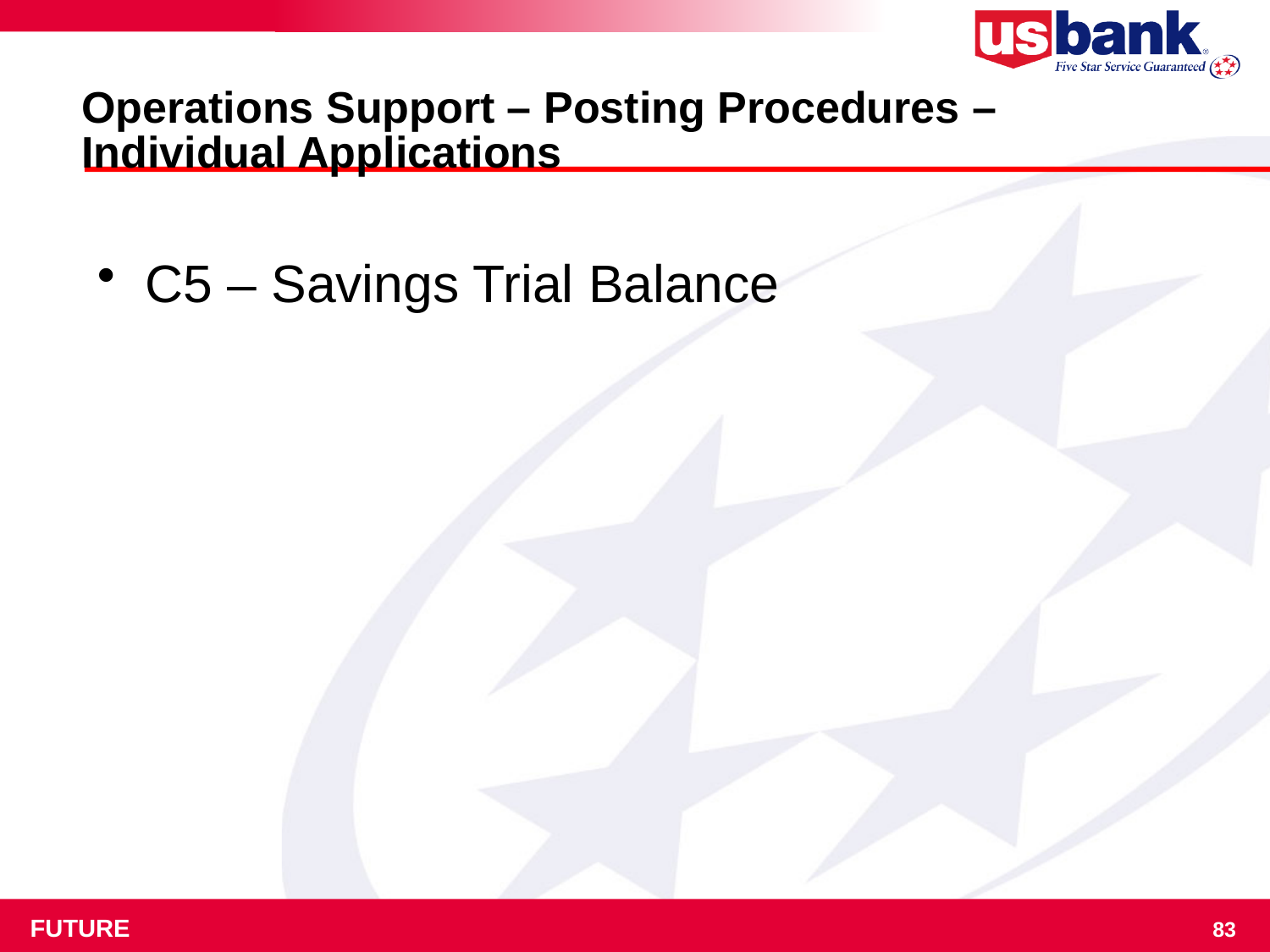

# Operations Support – Posting Procedures – Individual Applications
C5 – Savings Trial Balance